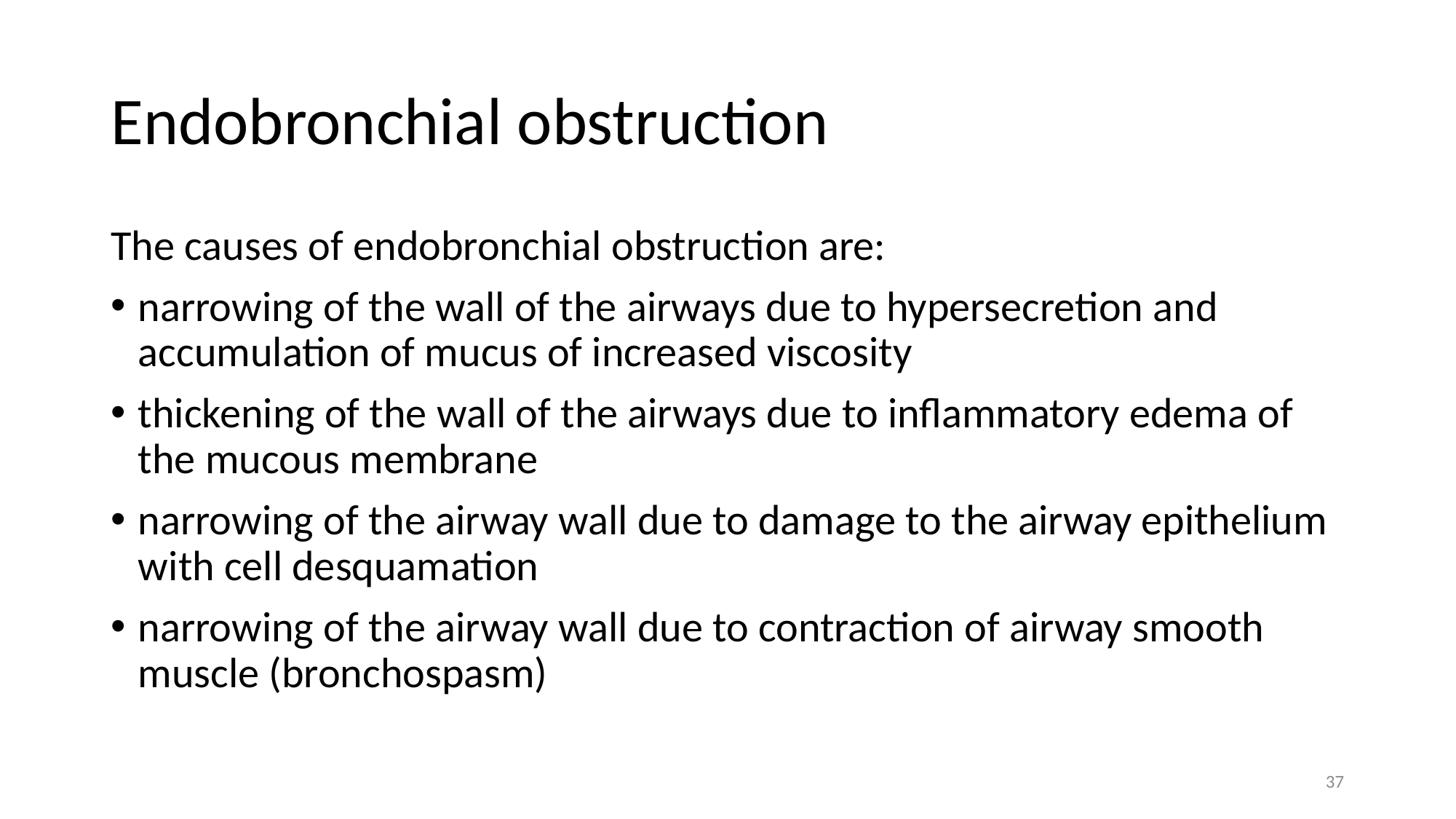

# Endobronchial obstruction
The causes of endobronchial obstruction are:
narrowing of the wall of the airways due to hypersecretion and accumulation of mucus of increased viscosity
thickening of the wall of the airways due to inflammatory edema of the mucous membrane
narrowing of the airway wall due to damage to the airway epithelium with cell desquamation
narrowing of the airway wall due to contraction of airway smooth muscle (bronchospasm)
37